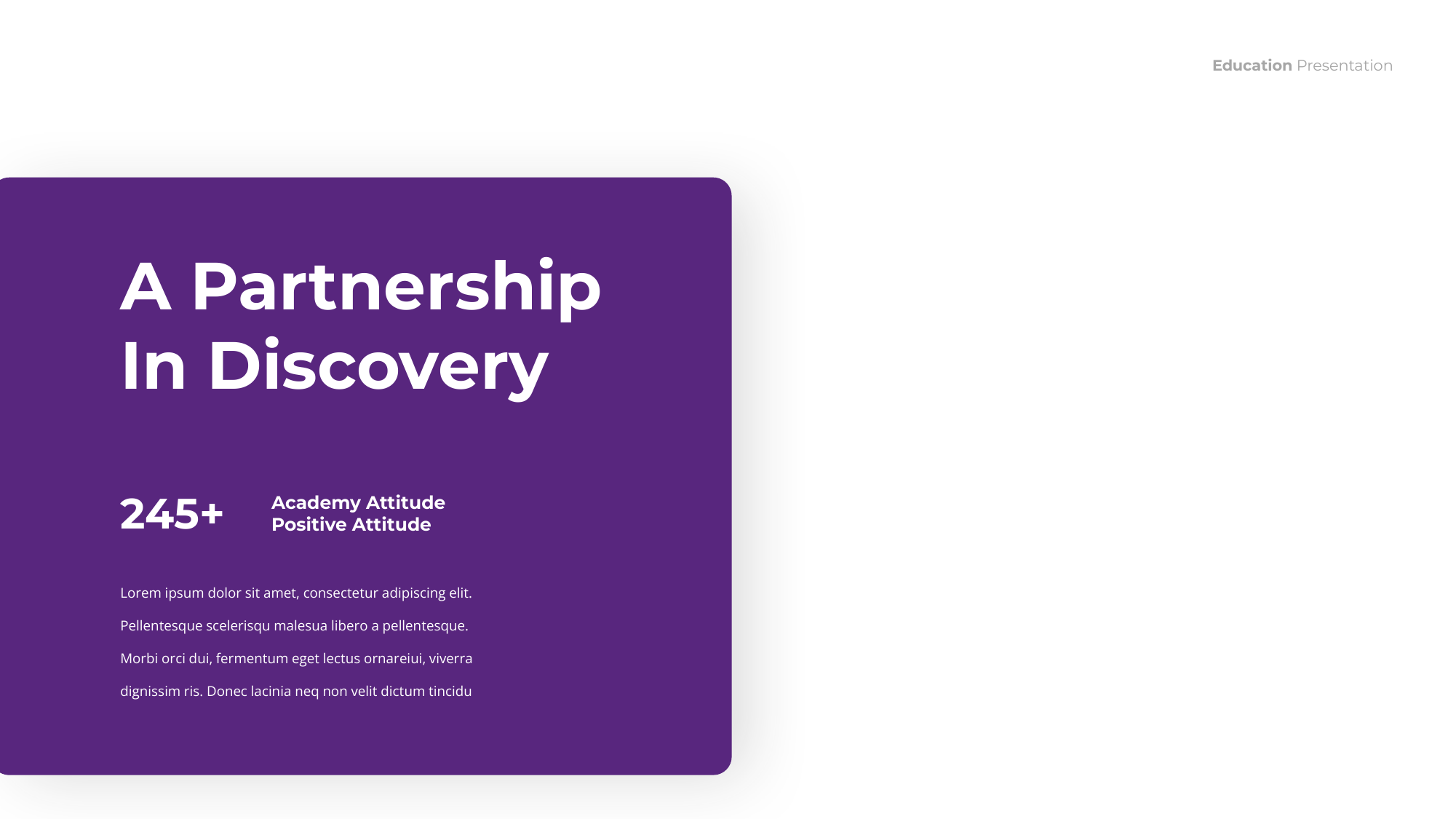

Education Presentation

A Partnership In Discovery
245+
Academy Attitude Positive Attitude
Lorem ipsum dolor sit amet, consectetur adipiscing elit. Pellentesque scelerisqu malesua libero a pellentesque. Morbi orci dui, fermentum eget lectus ornareiui, viverra dignissim ris. Donec lacinia neq non velit dictum tincidu